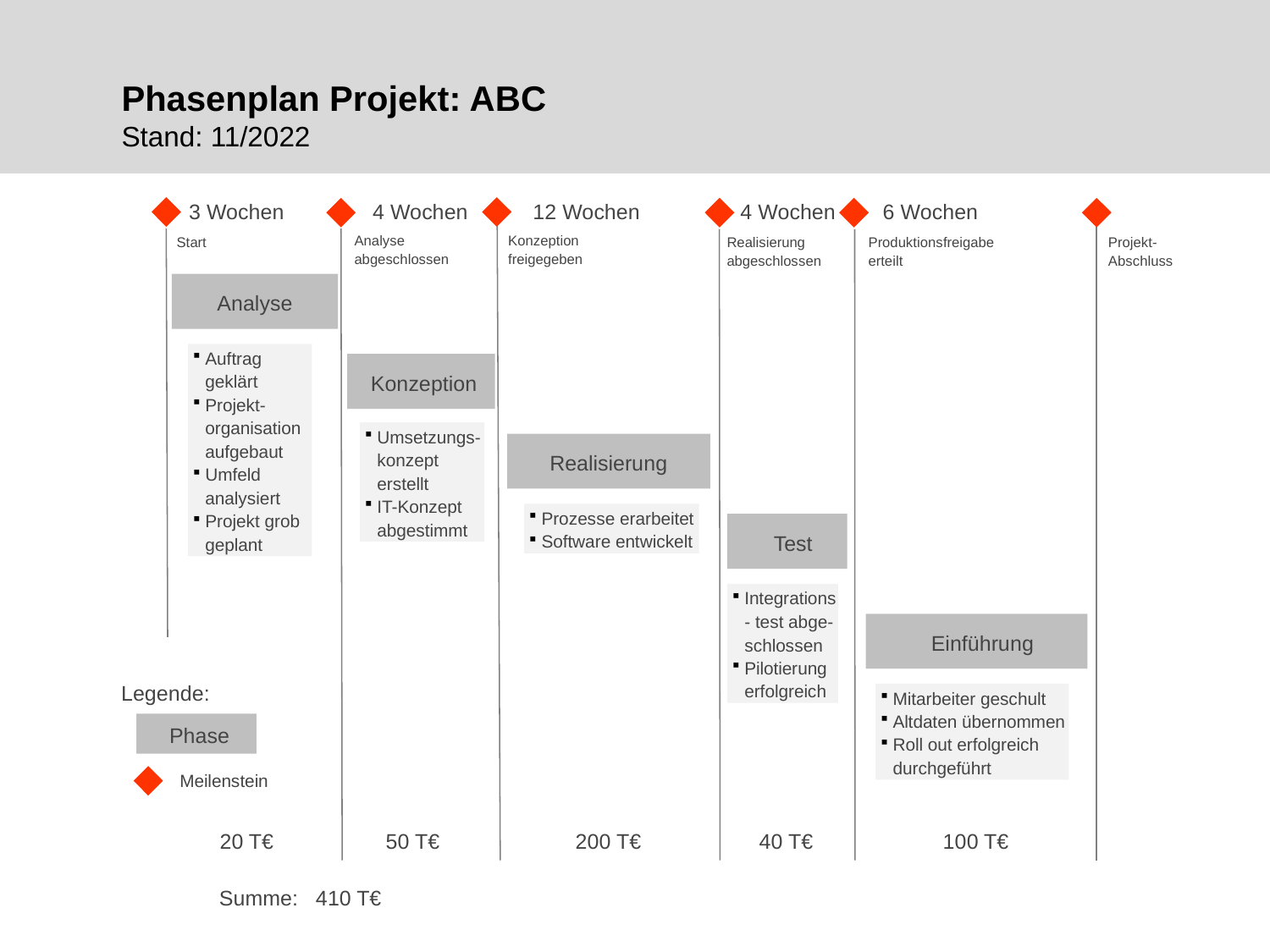

Phasenplan Projekt: ABC
Stand: 11/2022
3 Wochen               4 Wochen           12 Wochen                 4 Wochen        6 Wochen

Analyse
abgeschlossen
Konzeption
freigegeben
Start
Realisierung
abgeschlossen
Produktionsfreigabe
erteilt
Projekt-
Abschluss
Analyse
Auftrag geklärt
Projekt-organisation aufgebaut
Umfeld analysiert
Projekt grob geplant
 Konzeption
Umsetzungs-konzept erstellt
IT-Konzept abgestimmt
Realisierung
Prozesse erarbeitet
Software entwickelt
  Test
Integrations- test abge-schlossen
Pilotierung erfolgreich
  Einführung
Legende:
Mitarbeiter geschult
Altdaten übernommen
Roll out erfolgreich durchgeführt
  Phase
Meilenstein

      20 T€                   50 T€                       200 T€                    40 T€                      100 T€
Summe:   410 T€